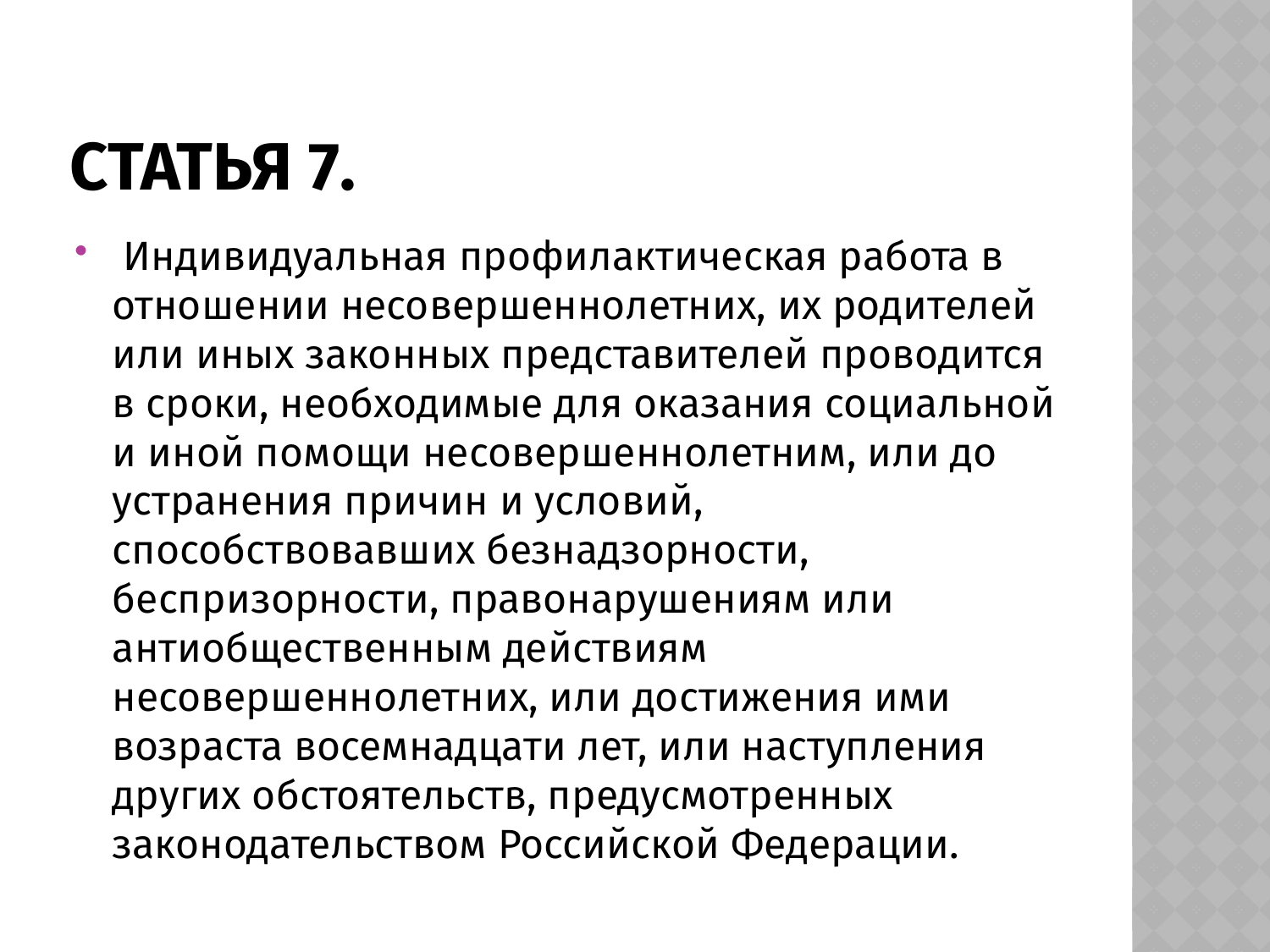

# Статья 7.
 Индивидуальная профилактическая работа в отношении несовершеннолетних, их родителей или иных законных представителей проводится в сроки, необходимые для оказания социальной и иной помощи несовершеннолетним, или до устранения причин и условий, способствовавших безнадзорности, беспризорности, правонарушениям или антиобщественным действиям несовершеннолетних, или достижения ими возраста восемнадцати лет, или наступления других обстоятельств, предусмотренных законодательством Российской Федерации.